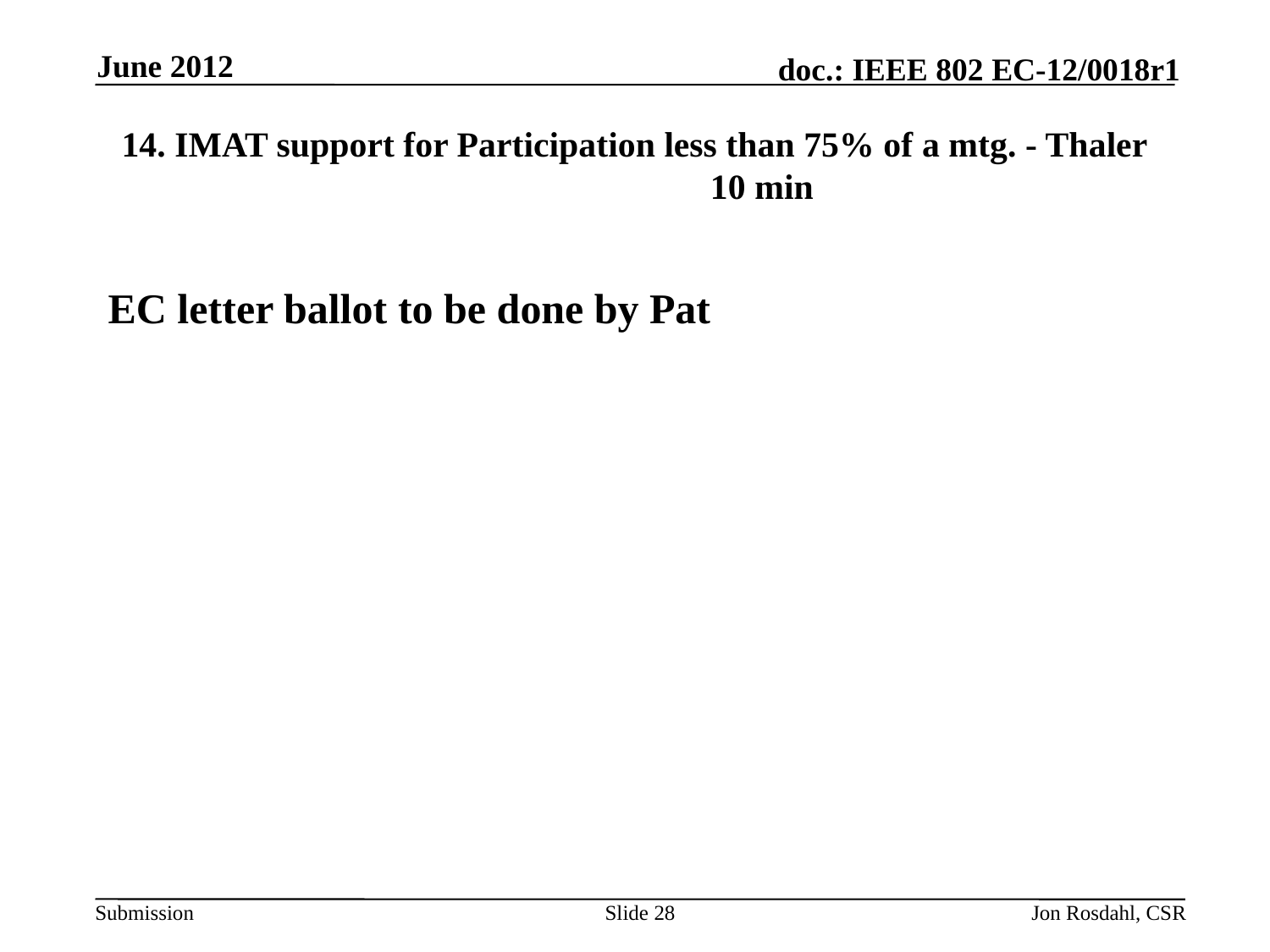

June 2012
# 14. IMAT support for Participation less than 75% of a mtg. - Thaler		10 min
EC letter ballot to be done by Pat
Slide 28
Jon Rosdahl, CSR